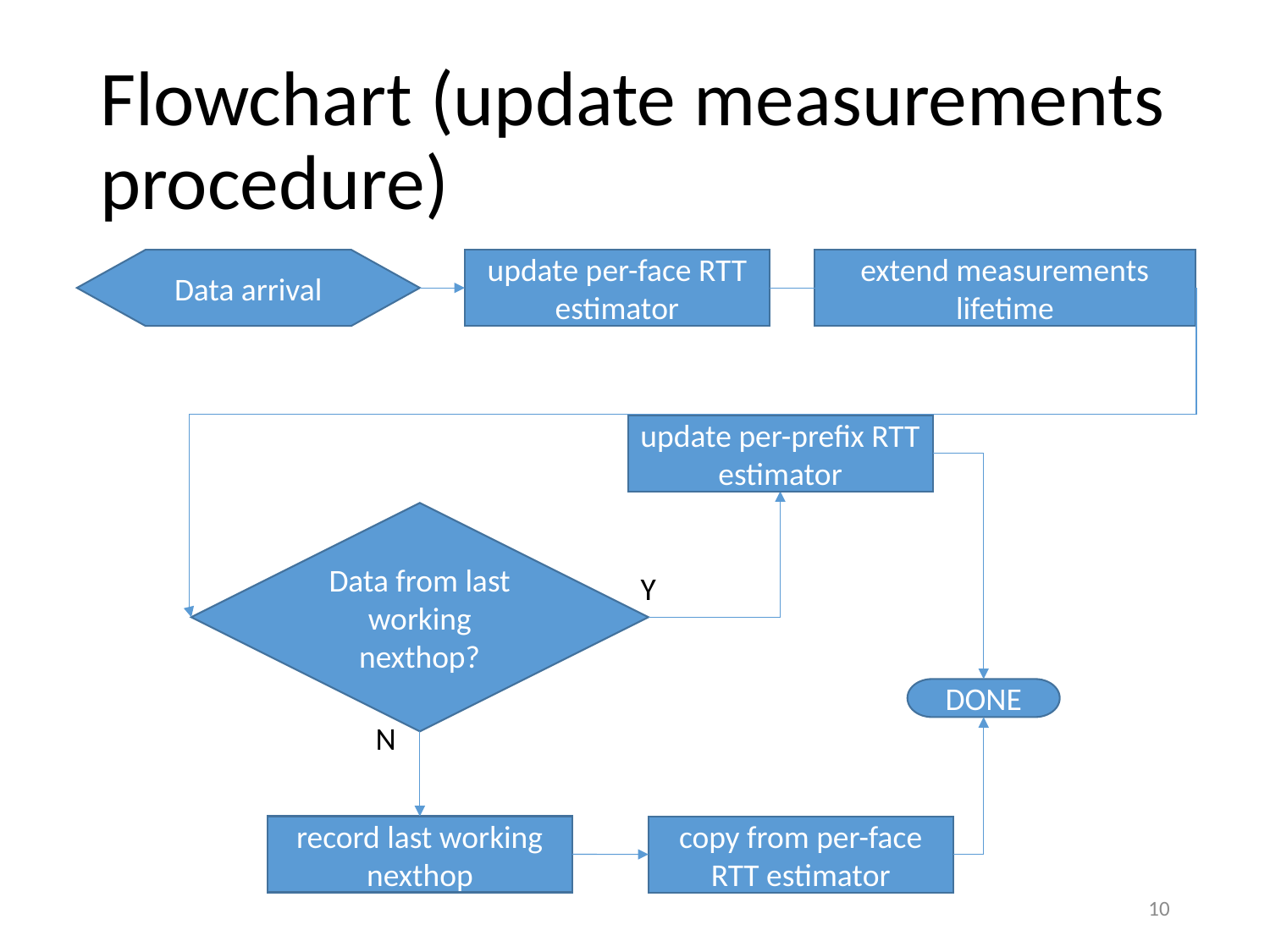

# Flowchart (update measurements procedure)
Data arrival
update per-face RTT estimator
extend measurements lifetime
update per-prefix RTT estimator
Data from last working nexthop?
Y
DONE
N
record last working nexthop
copy from per-face RTT estimator
10